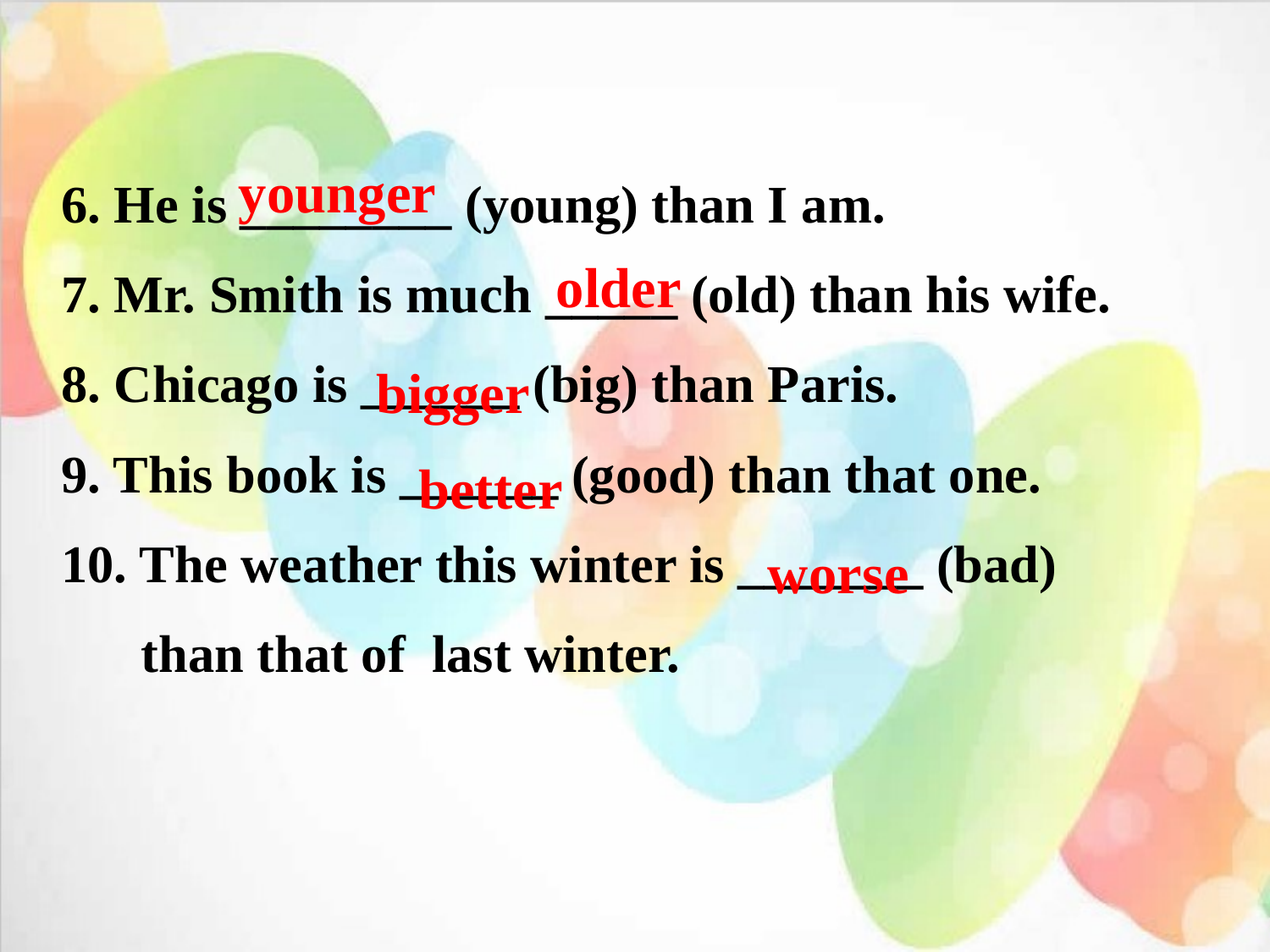

younger
6. He is ________ (young) than I am.
7. Mr. Smith is much _____ (old) than his wife.
8. Chicago is ______ (big) than Paris.
9. This book is ______ (good) than that one.
10. The weather this winter is _______ (bad)
      than that of  last winter.
older
bigger
better
worse